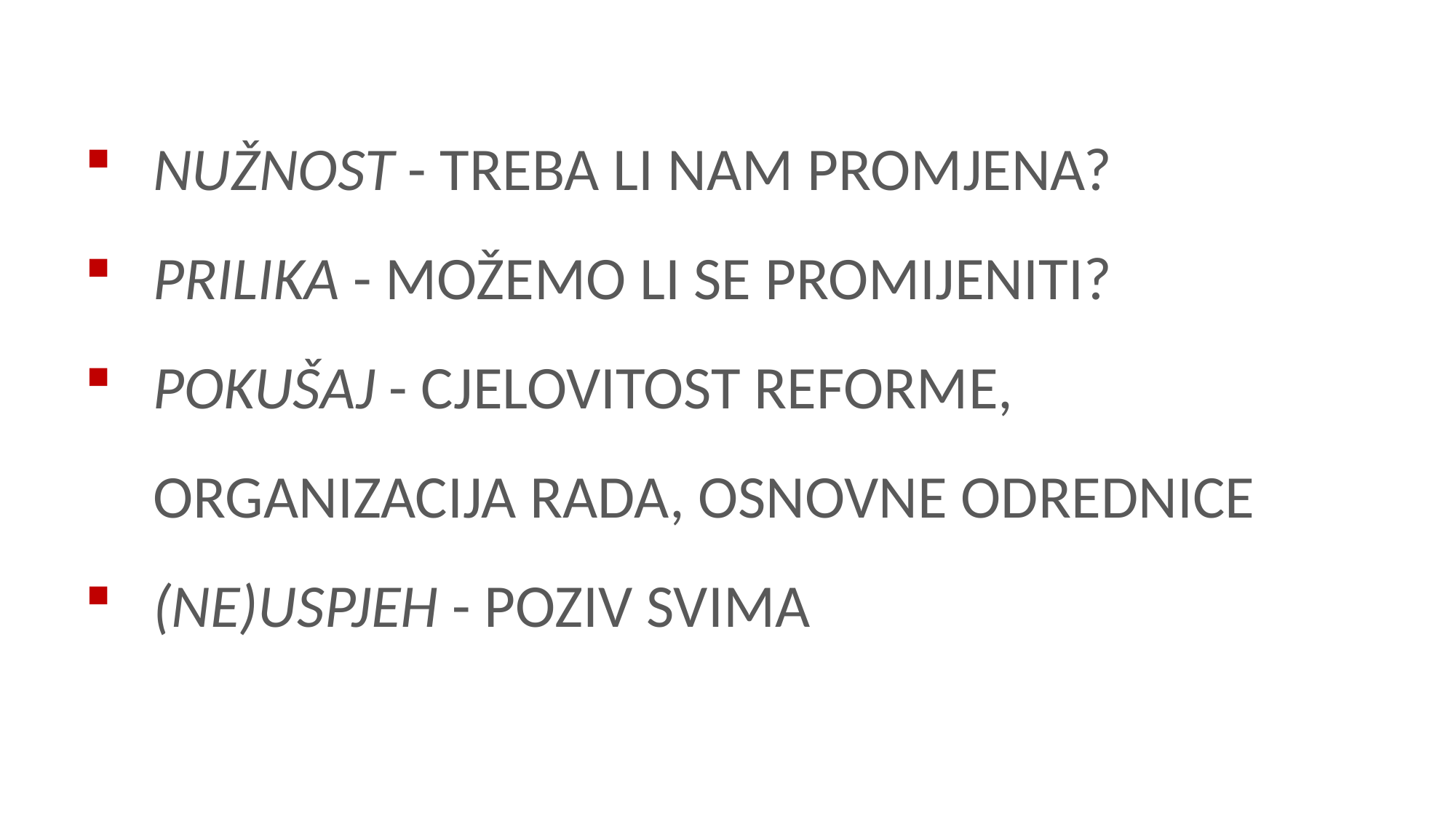

NUŽNOST - TREBA LI NAM PROMJENA?
PRILIKA - MOŽEMO LI SE PROMIJENITI?
POKUŠAJ - CJELOVITOST REFORME, ORGANIZACIJA RADA, OSNOVNE ODREDNICE
(NE)USPJEH - POZIV SVIMA